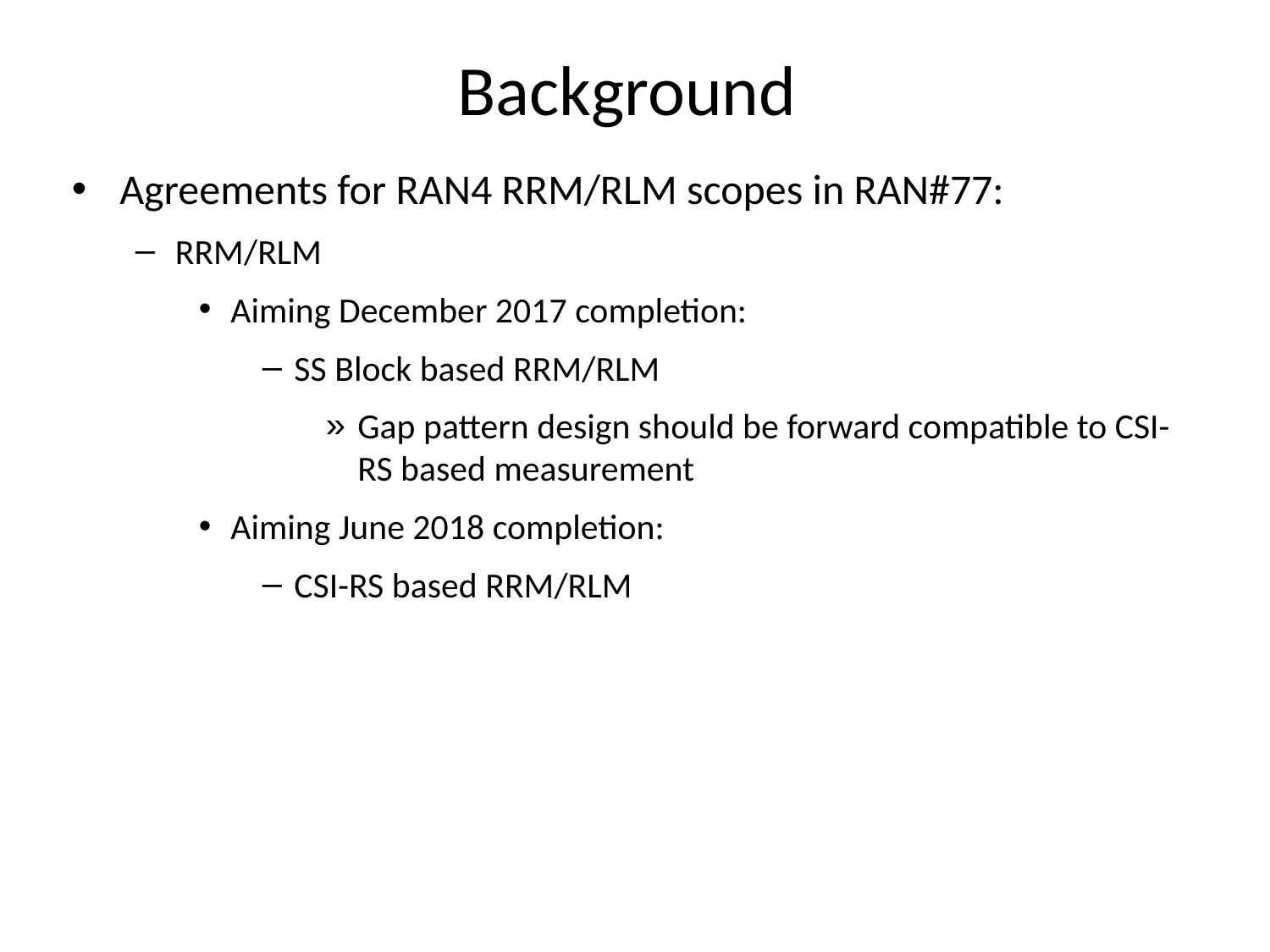

# Background
Agreements for RAN4 RRM/RLM scopes in RAN#77:
RRM/RLM
Aiming December 2017 completion:
SS Block based RRM/RLM
Gap pattern design should be forward compatible to CSI-RS based measurement
Aiming June 2018 completion:
CSI-RS based RRM/RLM